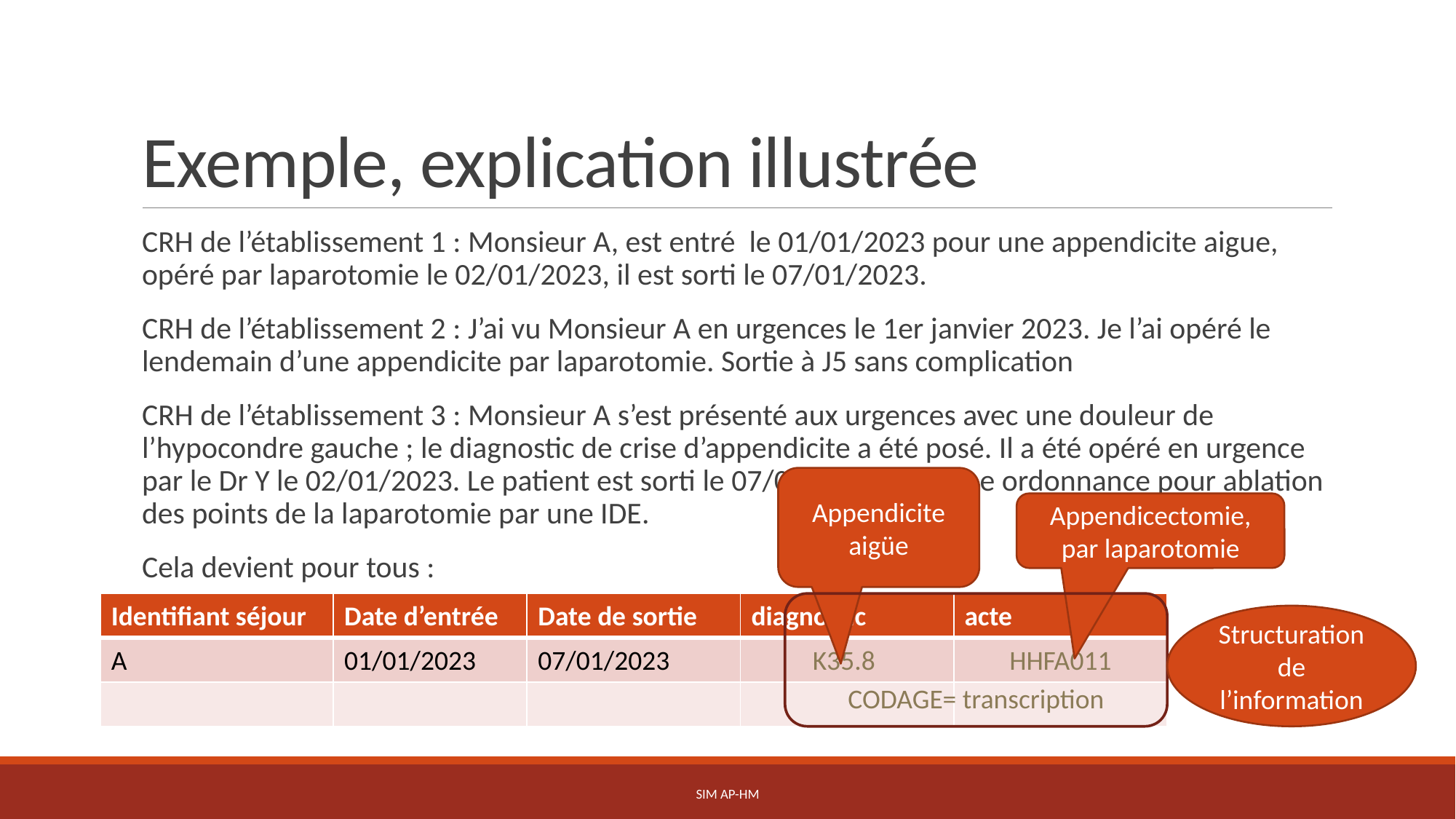

# Exemple, explication illustrée
CRH de l’établissement 1 : Monsieur A, est entré  le 01/01/2023 pour une appendicite aigue, opéré par laparotomie le 02/01/2023, il est sorti le 07/01/2023.
CRH de l’établissement 2 : J’ai vu Monsieur A en urgences le 1er janvier 2023. Je l’ai opéré le lendemain d’une appendicite par laparotomie. Sortie à J5 sans complication
CRH de l’établissement 3 : Monsieur A s’est présenté aux urgences avec une douleur de l’hypocondre gauche ; le diagnostic de crise d’appendicite a été posé. Il a été opéré en urgence par le Dr Y le 02/01/2023. Le patient est sorti le 07/01/2023 avec une ordonnance pour ablation des points de la laparotomie par une IDE.
Cela devient pour tous :

Appendicite aigüe
Appendicectomie, par laparotomie
| Identifiant séjour | Date d’entrée | Date de sortie | diagnostic | acte |
| --- | --- | --- | --- | --- |
| A | 01/01/2023 | 07/01/2023 | K35.8 | HHFA011 |
|  |  |  |  |  |
CODAGE= transcription
Structuration de l’information
SIM AP-HM